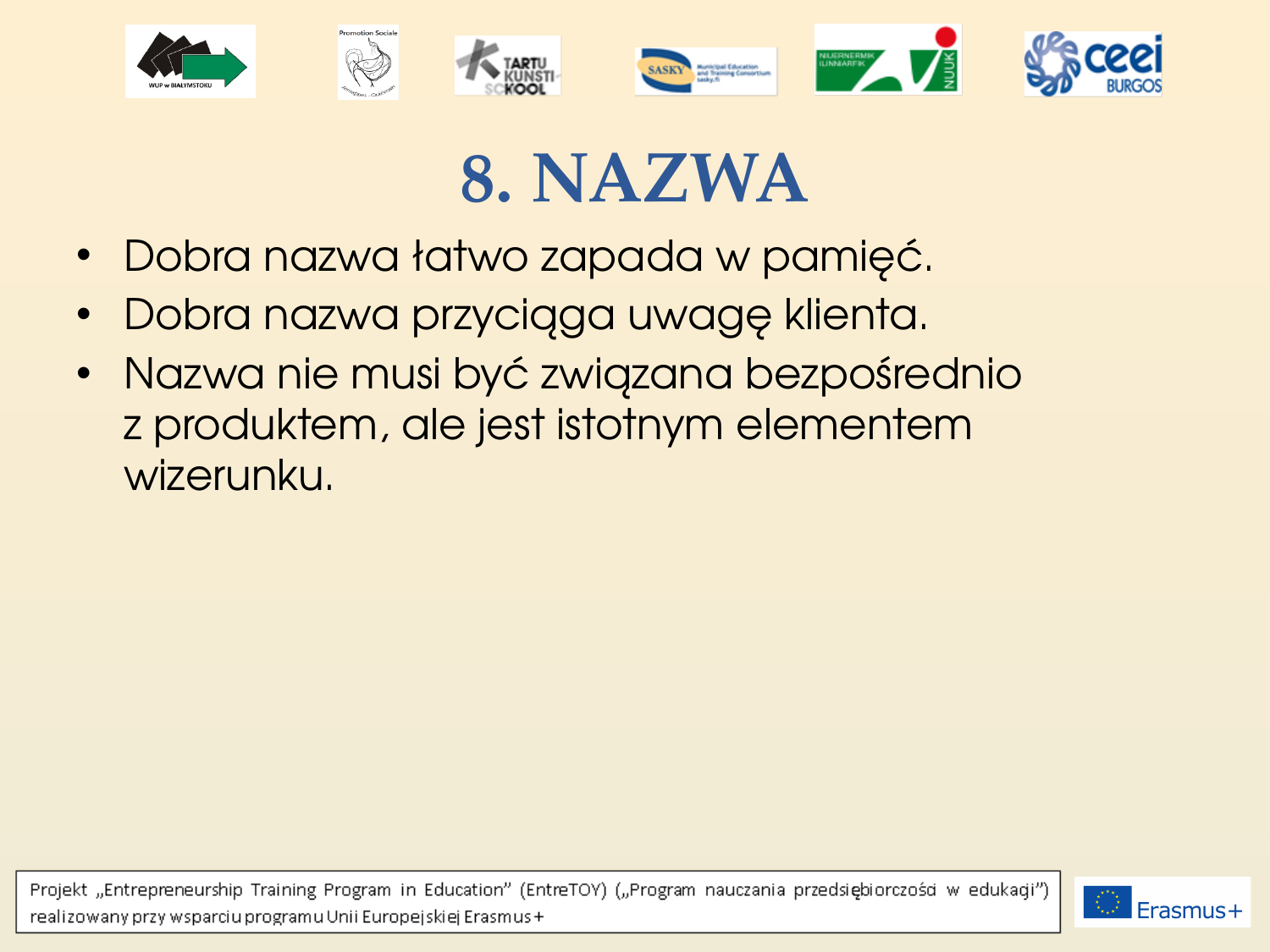

# 8. NAZWA
Dobra nazwa łatwo zapada w pamięć.
Dobra nazwa przyciąga uwagę klienta.
Nazwa nie musi być związana bezpośrednio
z produktem, ale jest istotnym elementem wizerunku.